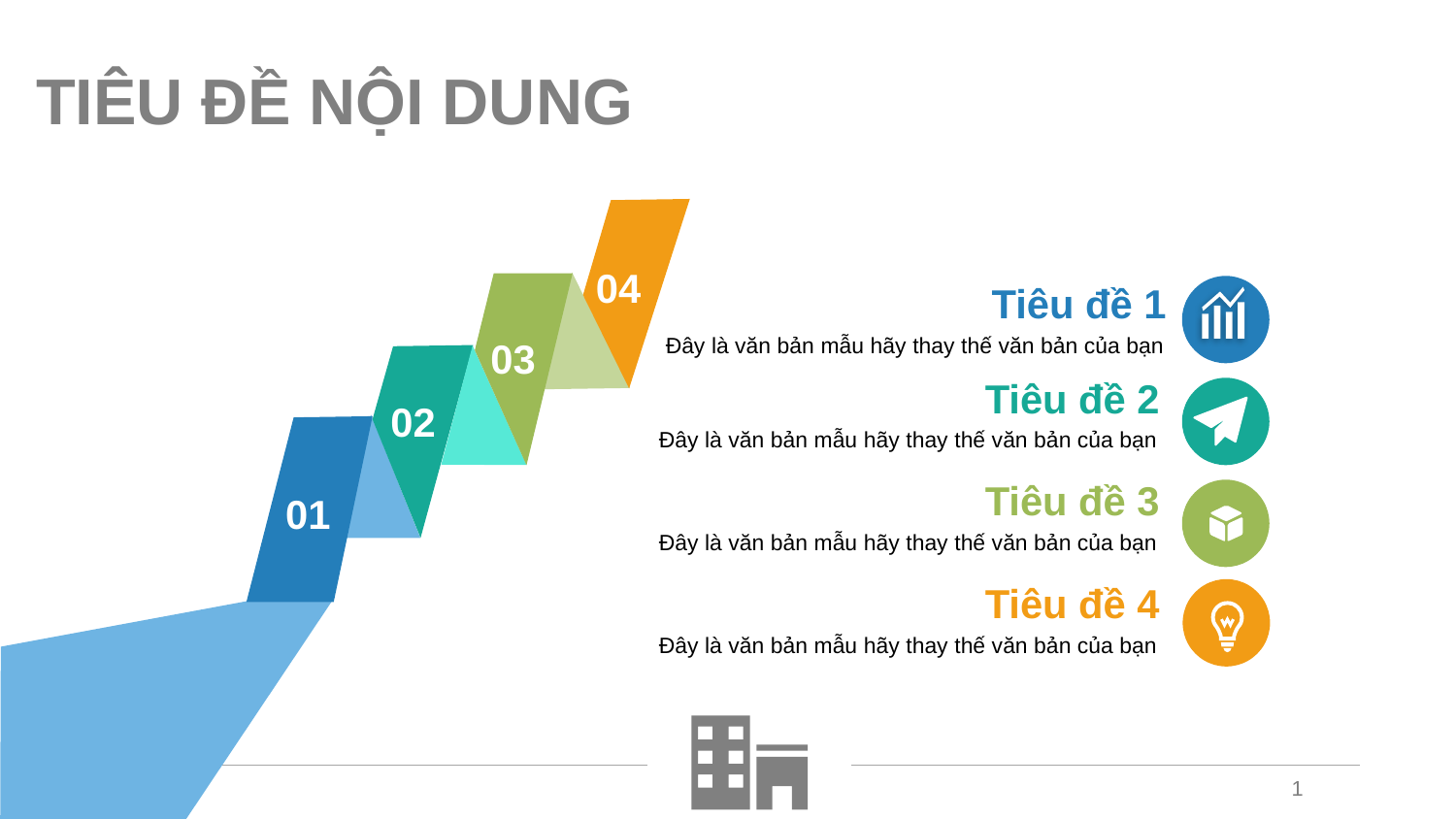

TIÊU ĐỀ NỘI DUNG

04

03
Tiêu đề 1

Đây là văn bản mẫu hãy thay thế văn bản của bạn

02
Tiêu đề 2

Đây là văn bản mẫu hãy thay thế văn bản của bạn

01

Tiêu đề 3

Đây là văn bản mẫu hãy thay thế văn bản của bạn
Tiêu đề 4

Đây là văn bản mẫu hãy thay thế văn bản của bạn